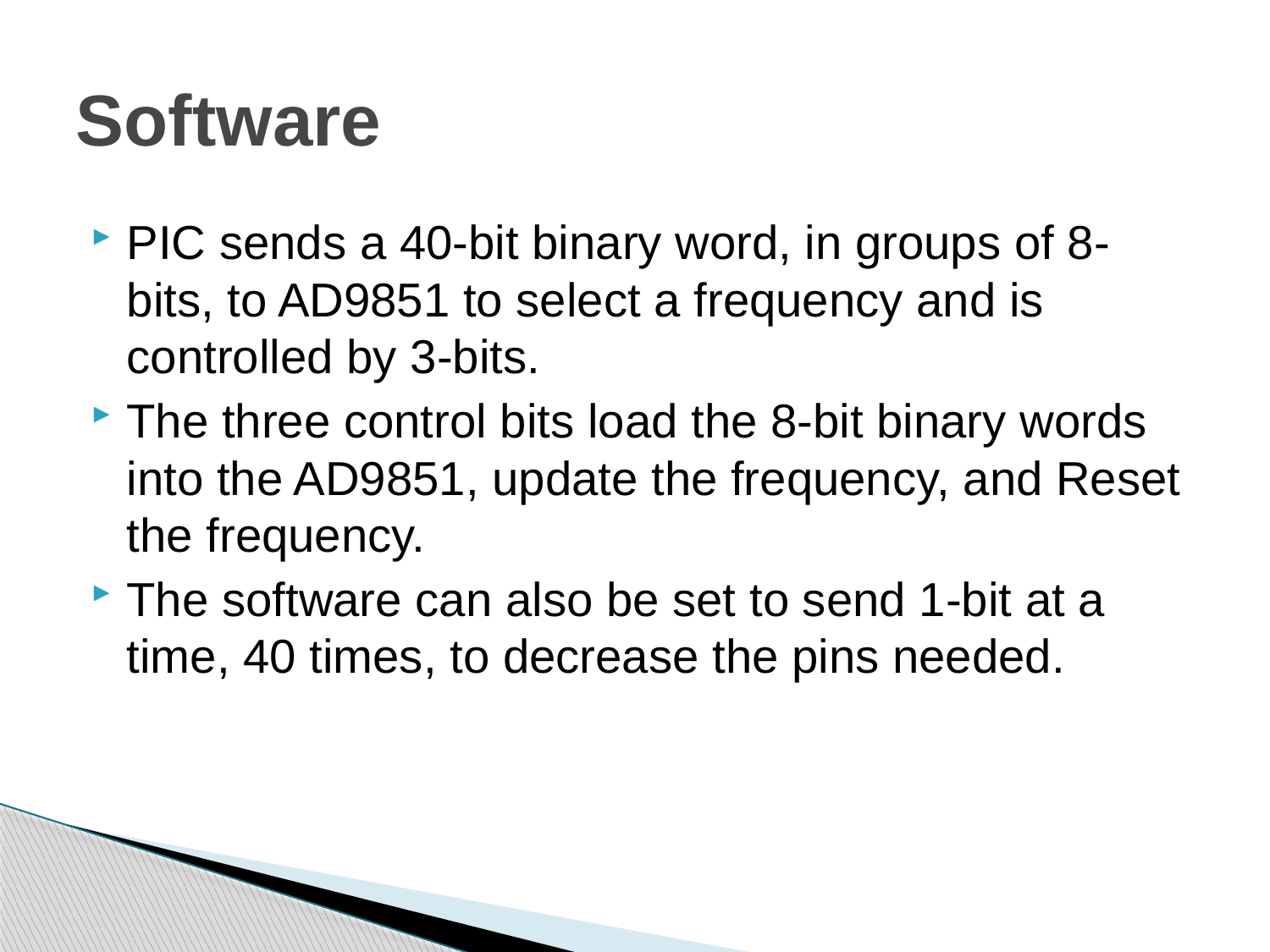

# Software
PIC sends a 40-bit binary word, in groups of 8-bits, to AD9851 to select a frequency and is controlled by 3-bits.
The three control bits load the 8-bit binary words into the AD9851, update the frequency, and Reset the frequency.
The software can also be set to send 1-bit at a time, 40 times, to decrease the pins needed.